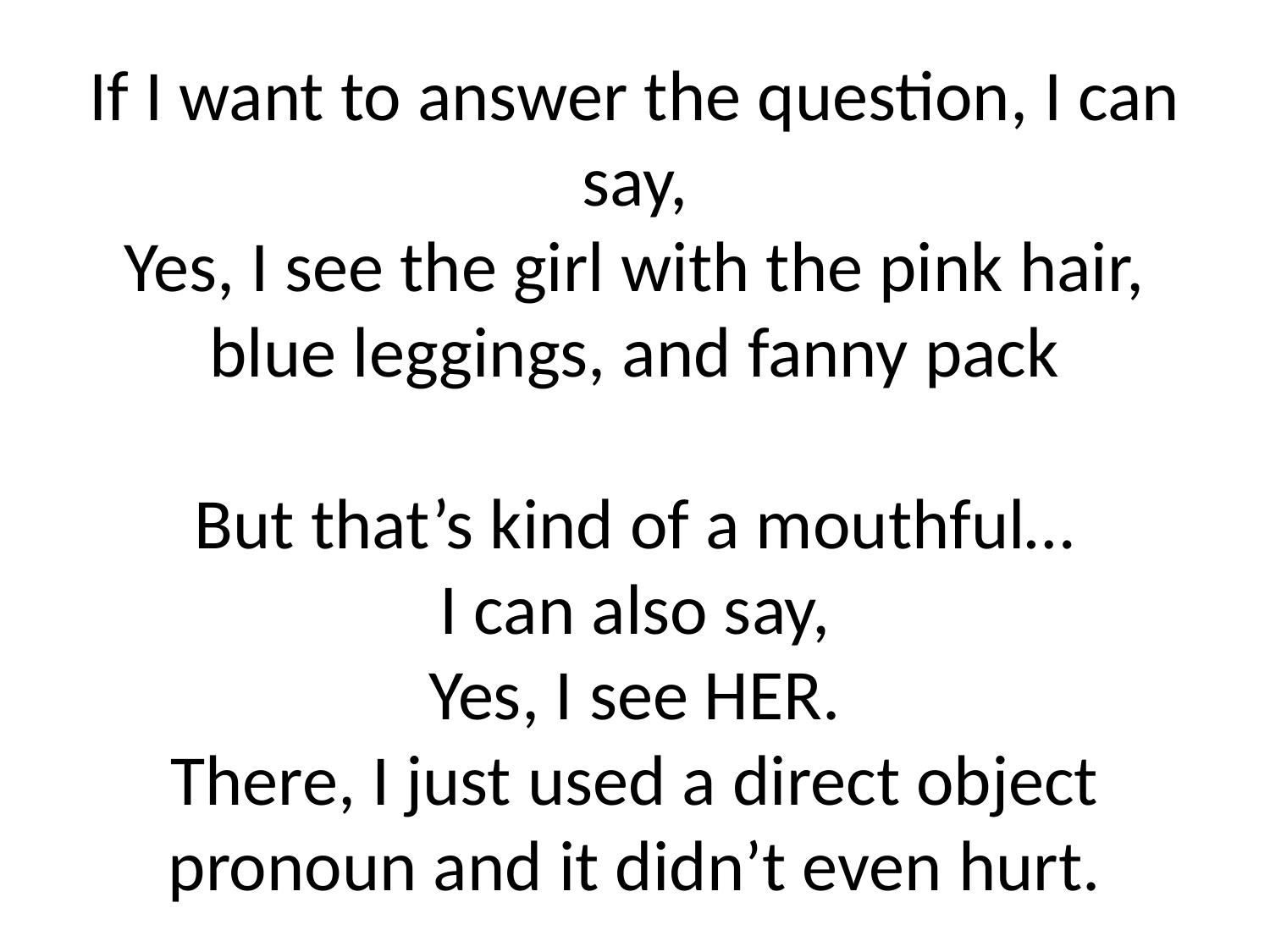

# If I want to answer the question, I can say, Yes, I see the girl with the pink hair, blue leggings, and fanny pack But that’s kind of a mouthful… I can also say, Yes, I see HER. There, I just used a direct object pronoun and it didn’t even hurt.